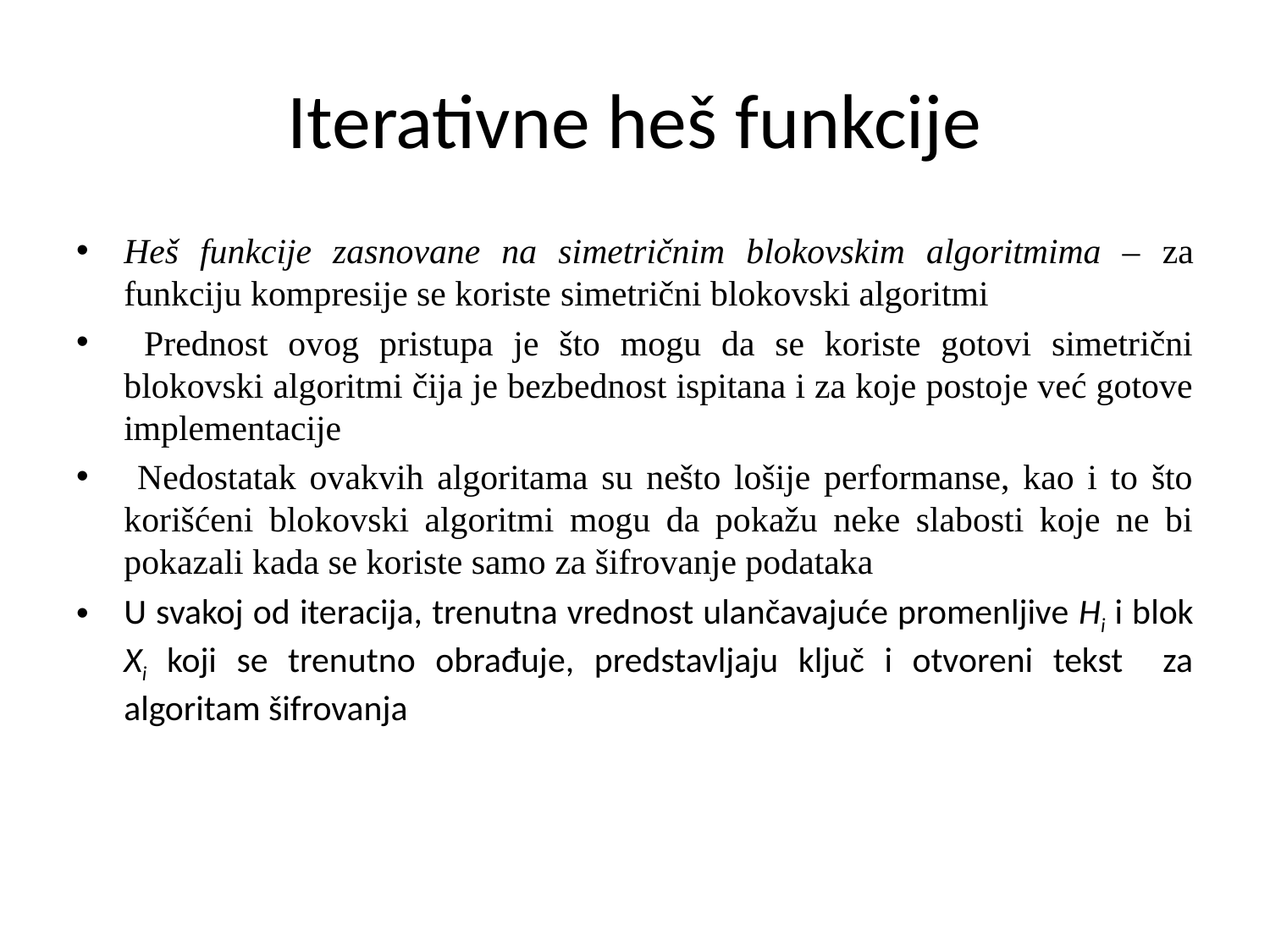

# Iterativne heš funkcije
Heš funkcije zasnovane na simetričnim blokovskim algoritmima – za funkciju kompresije se koriste simetrični blokovski algoritmi
 Prednost ovog pristupa je što mogu da se koriste gotovi simetrični blokovski algoritmi čija je bezbednost ispitana i za koje postoje već gotove implementacije
 Nedostatak ovakvih algoritama su nešto lošije performanse, kao i to što korišćeni blokovski algoritmi mogu da pokažu neke slabosti koje ne bi pokazali kada se koriste samo za šifrovanje podataka
U svakoj od iteracija, trenutna vrednost ulančavajuće promenljive Hi i blok Xi koji se trenutno obrađuje, predstavljaju ključ i otvoreni tekst  za algoritam šifrovanja